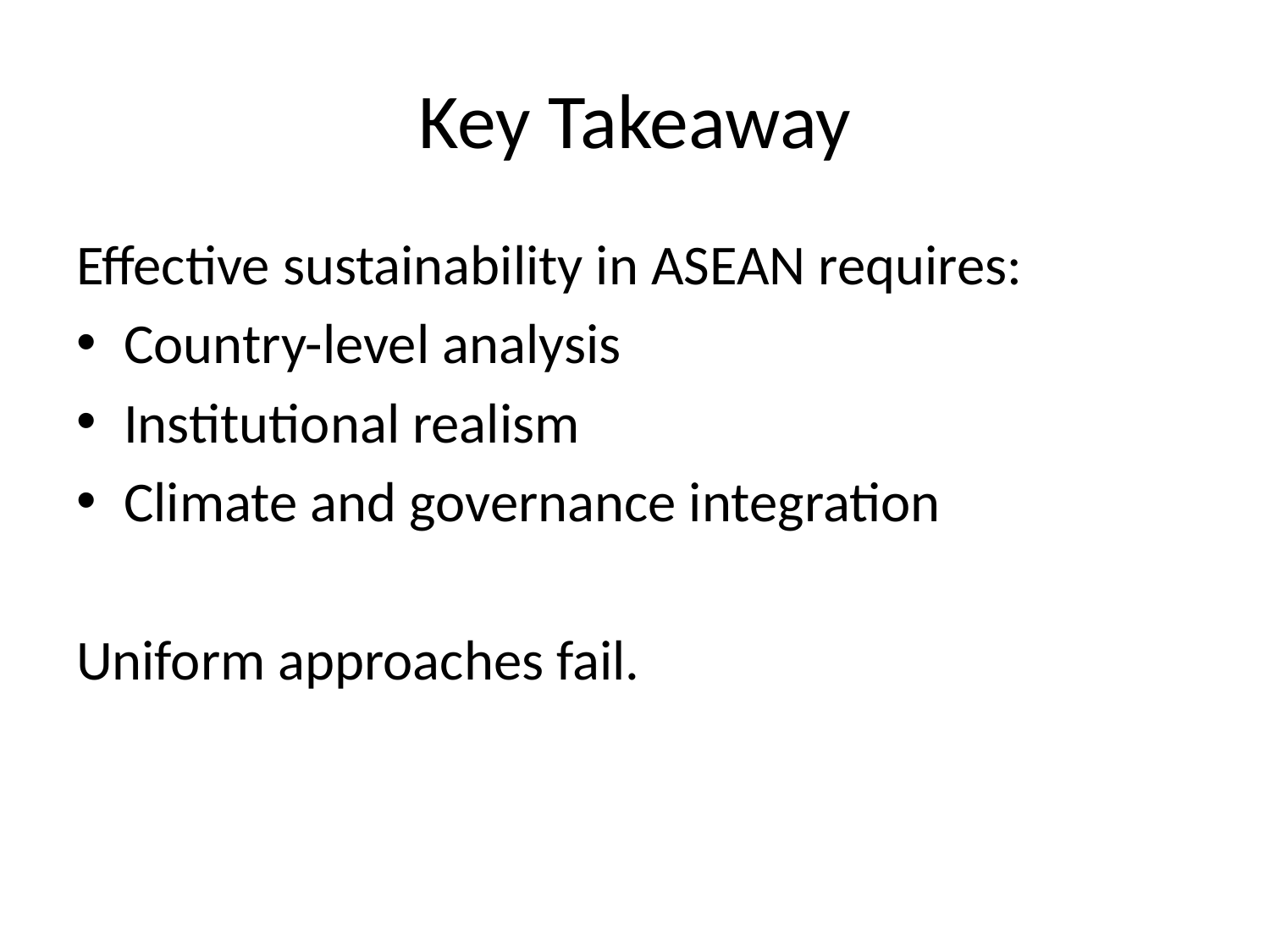

# Key Takeaway
Effective sustainability in ASEAN requires:
Country-level analysis
Institutional realism
Climate and governance integration

Uniform approaches fail.